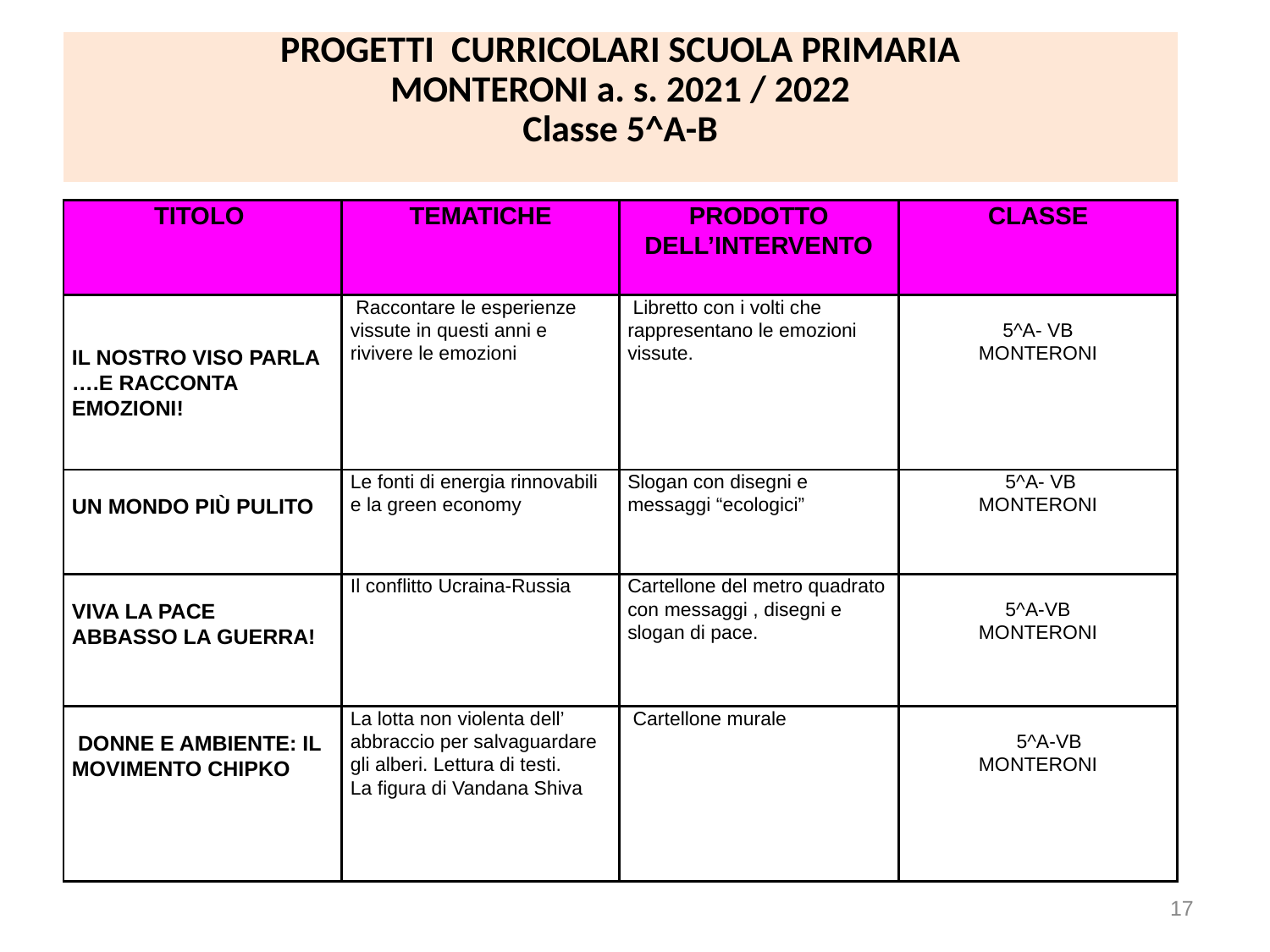

| PROGETTI CURRICOLARI SCUOLA PRIMARIA MONTERONI a. s. 2021 / 2022 Classe 5^A-B |
| --- |
| TITOLO | TEMATICHE | PRODOTTO DELL’INTERVENTO | CLASSE |
| --- | --- | --- | --- |
| IL NOSTRO VISO PARLA ….E RACCONTA EMOZIONI! | Raccontare le esperienze vissute in questi anni e rivivere le emozioni | Libretto con i volti che rappresentano le emozioni vissute. | 5^A- VB MONTERONI |
| UN MONDO PIÙ PULITO | Le fonti di energia rinnovabili e la green economy | Slogan con disegni e messaggi “ecologici” | 5^A- VB MONTERONI |
| VIVA LA PACE ABBASSO LA GUERRA! | Il conflitto Ucraina-Russia | Cartellone del metro quadrato con messaggi , disegni e slogan di pace. | 5^A-VB MONTERONI |
| DONNE E AMBIENTE: IL MOVIMENTO CHIPKO | La lotta non violenta dell’ abbraccio per salvaguardare gli alberi. Lettura di testi. La figura di Vandana Shiva | Cartellone murale | 5^A-VB MONTERONI |
17